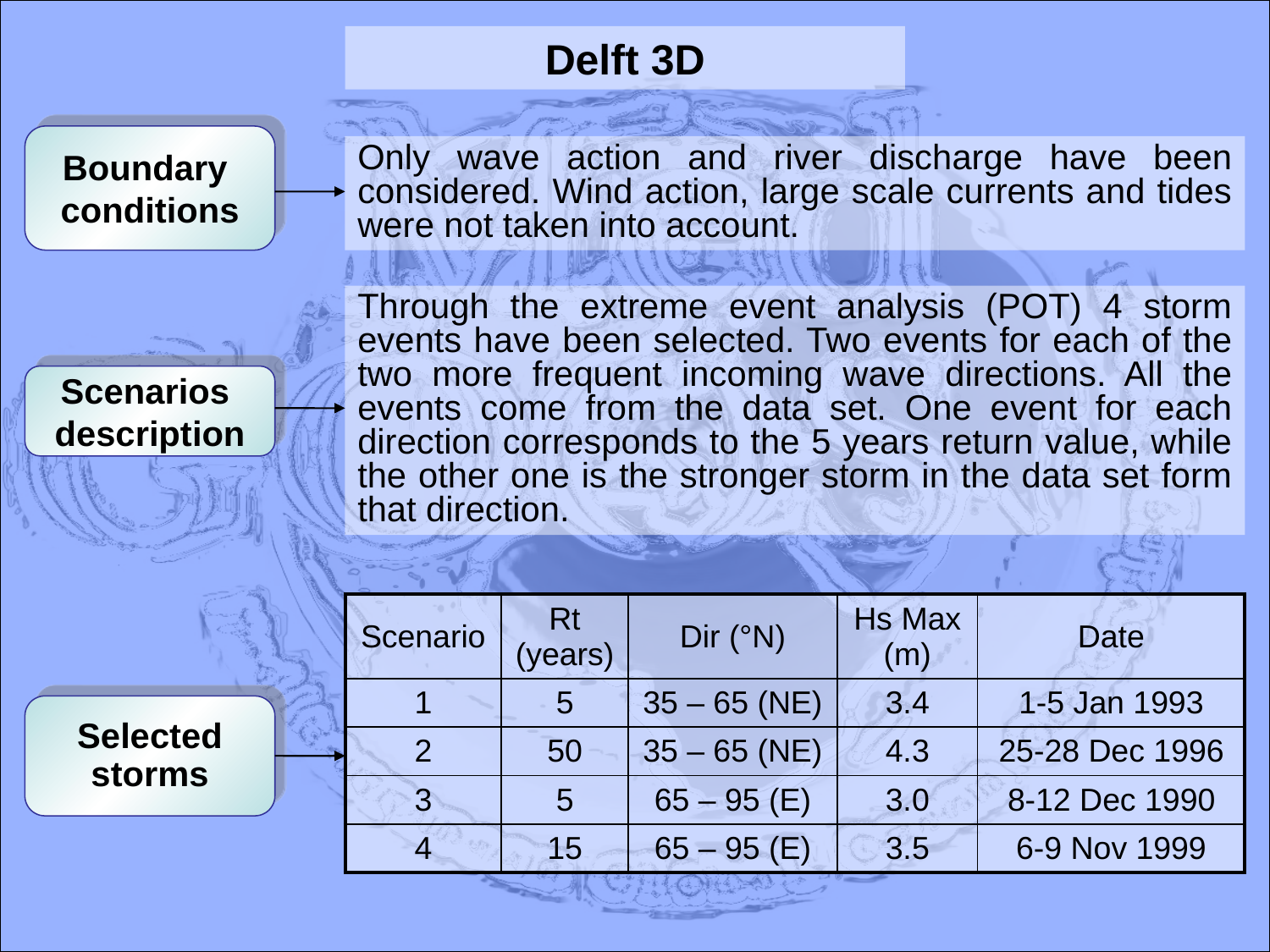

Delft 3D
Boundary
conditions
Only wave action and river discharge have been considered. Wind action, large scale currents and tides were not taken into account.

Through the extreme event analysis (POT) 4 storm events have been selected. Two events for each of the two more frequent incoming wave directions. All the events come from the data set. One event for each direction corresponds to the 5 years return value, while the other one is the stronger storm in the data set form that direction.
Scenarios
description

| Scenario | Rt (years) | Dir (°N) | Hs Max (m) | Date |
| --- | --- | --- | --- | --- |
| 1 | 5 | 35 – 65 (NE) | 3.4 | 1-5 Jan 1993 |
| 2 | 50 | 35 – 65 (NE) | 4.3 | 25-28 Dec 1996 |
| 3 | 5 | 65 – 95 (E) | 3.0 | 8-12 Dec 1990 |
| 4 | 15 | 65 – 95 (E) | 3.5 | 6-9 Nov 1999 |
Selected
storms